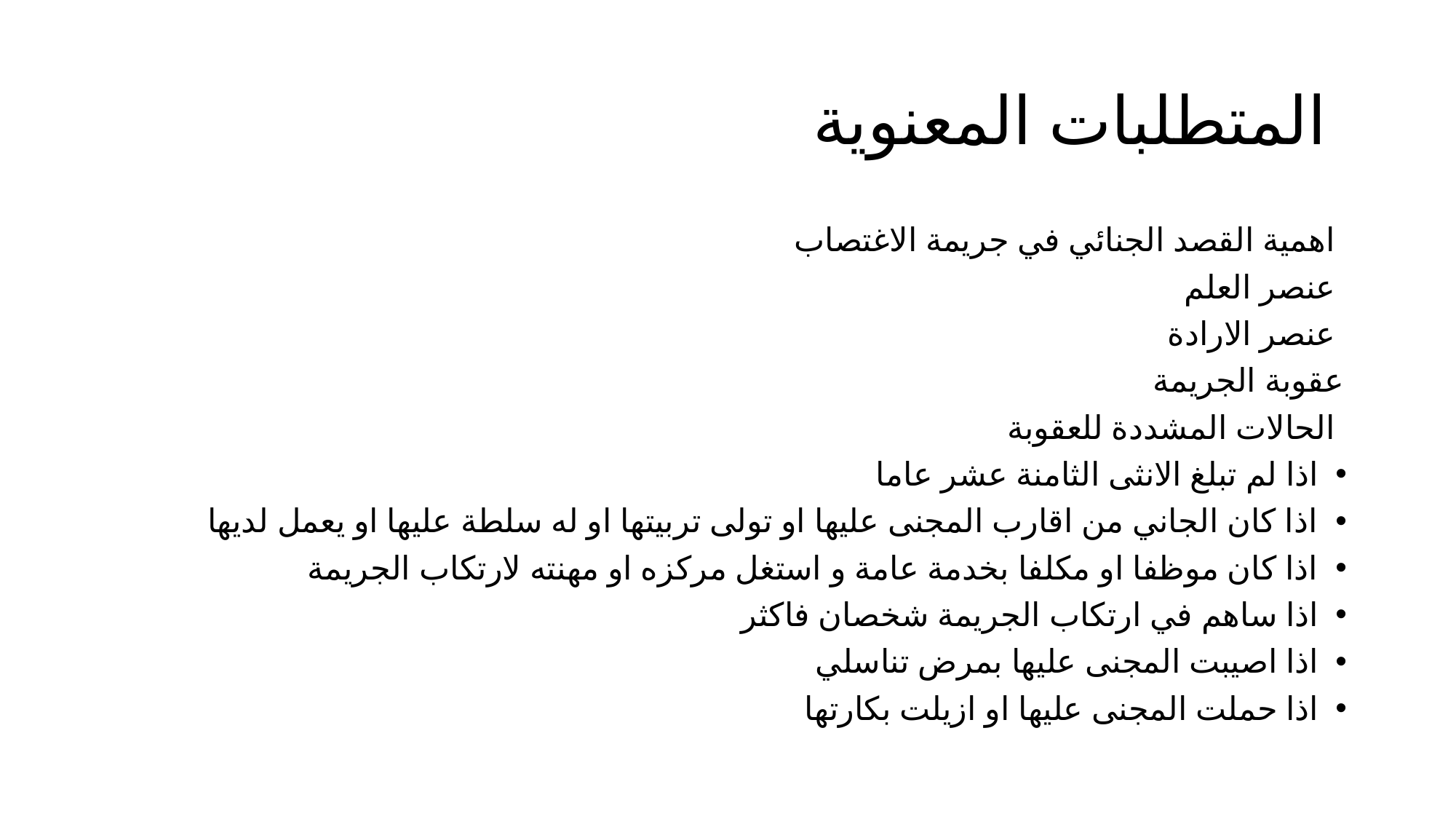

# المتطلبات المعنوية
اهمية القصد الجنائي في جريمة الاغتصاب
عنصر العلم
عنصر الارادة
عقوبة الجريمة
الحالات المشددة للعقوبة
اذا لم تبلغ الانثى الثامنة عشر عاما
اذا كان الجاني من اقارب المجنى عليها او تولى تربيتها او له سلطة عليها او يعمل لديها
اذا كان موظفا او مكلفا بخدمة عامة و استغل مركزه او مهنته لارتكاب الجريمة
اذا ساهم في ارتكاب الجريمة شخصان فاكثر
اذا اصيبت المجنى عليها بمرض تناسلي
اذا حملت المجنى عليها او ازيلت بكارتها